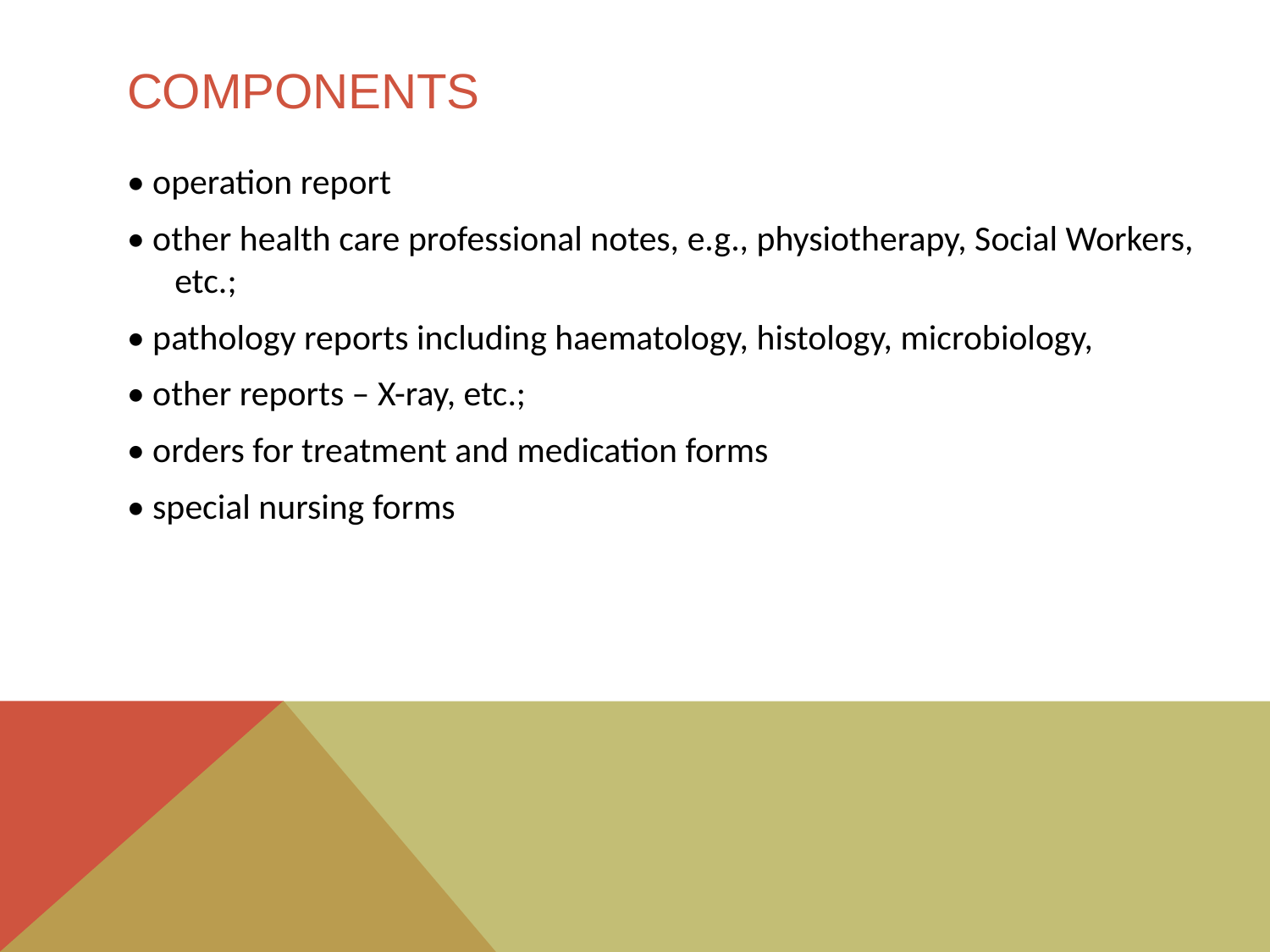

# components
• operation report
• other health care professional notes, e.g., physiotherapy, Social Workers, etc.;
• pathology reports including haematology, histology, microbiology,
• other reports – X-ray, etc.;
• orders for treatment and medication forms
• special nursing forms